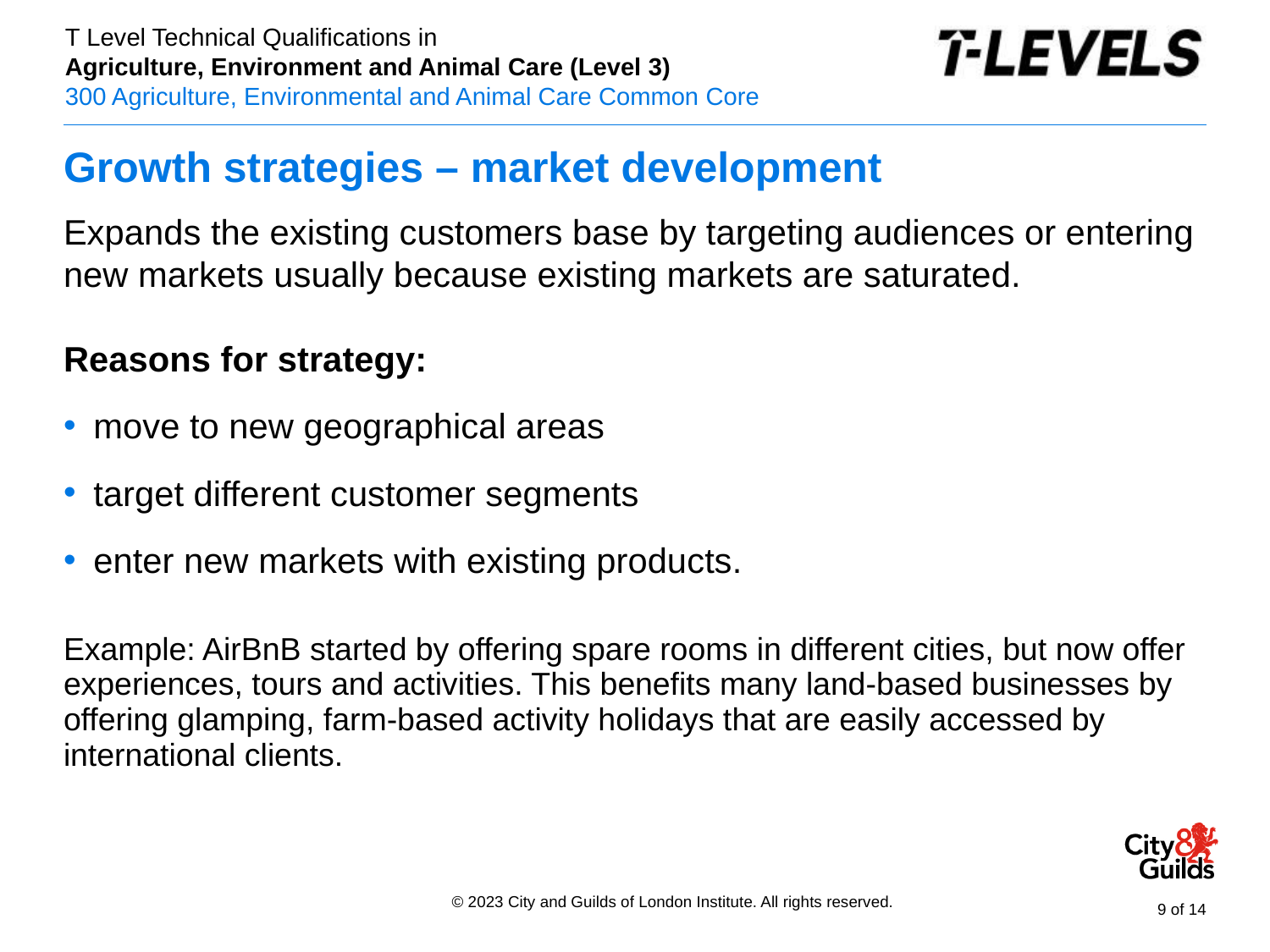

# Growth strategies – market development
Expands the existing customers base by targeting audiences or entering new markets usually because existing markets are saturated.
Reasons for strategy:
move to new geographical areas
target different customer segments
enter new markets with existing products.
Example: AirBnB started by offering spare rooms in different cities, but now offer experiences, tours and activities. This benefits many land-based businesses by offering glamping, farm-based activity holidays that are easily accessed by international clients.